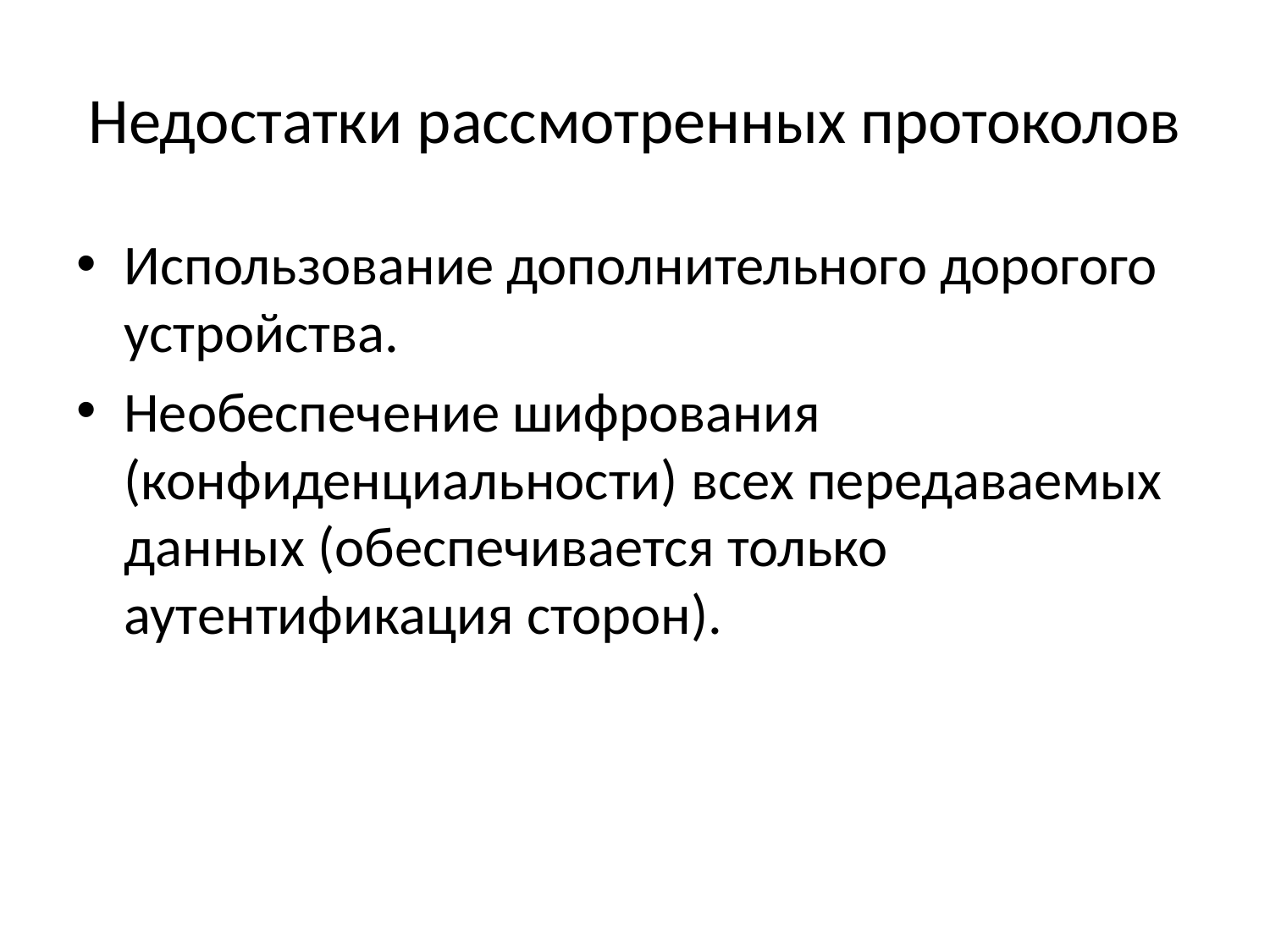

# Недостатки рассмотренных протоколов
Использование дополнительного дорогого устройства.
Необеспечение шифрования (конфиденциальности) всех передаваемых данных (обеспечивается только аутентификация сторон).